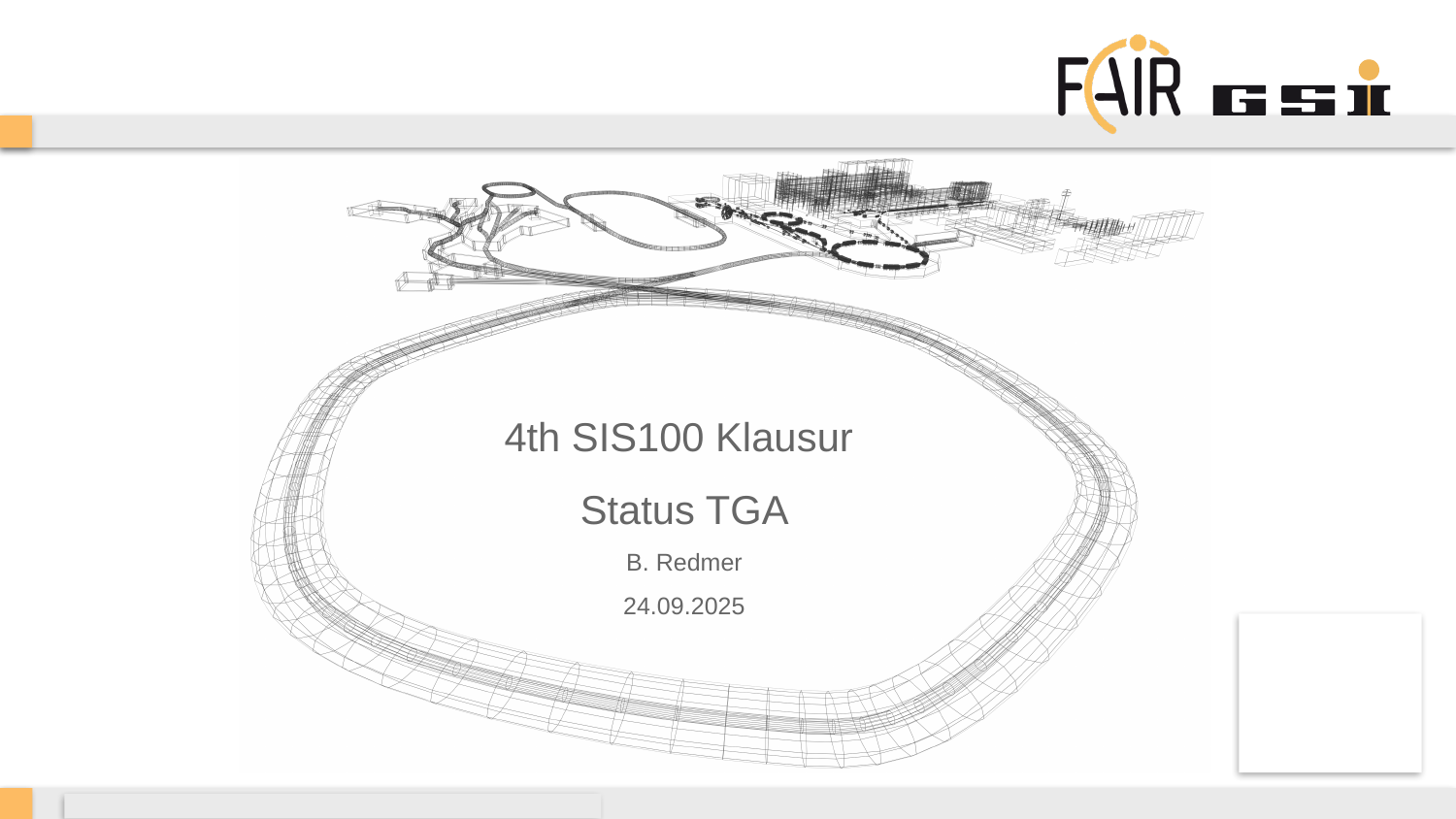

# 4th SIS100 Klausur Status TGA B. Redmer 24.09.2025